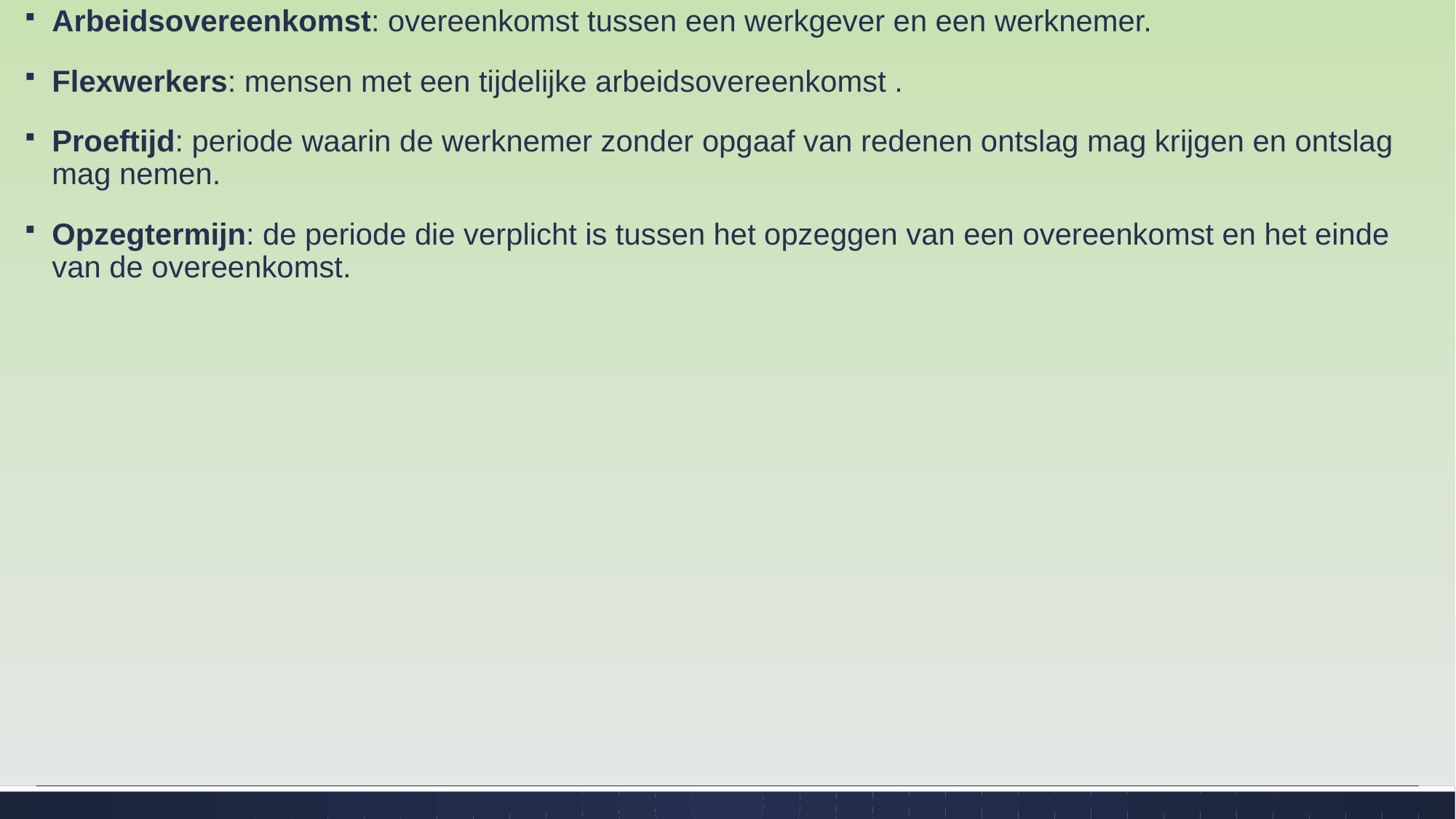

Arbeidsovereenkomst: overeenkomst tussen een werkgever en een werknemer.
Flexwerkers: mensen met een tijdelijke arbeidsovereenkomst .
Proeftijd: periode waarin de werknemer zonder opgaaf van redenen ontslag mag krijgen en ontslag mag nemen.
Opzegtermijn: de periode die verplicht is tussen het opzeggen van een overeenkomst en het einde van de overeenkomst.